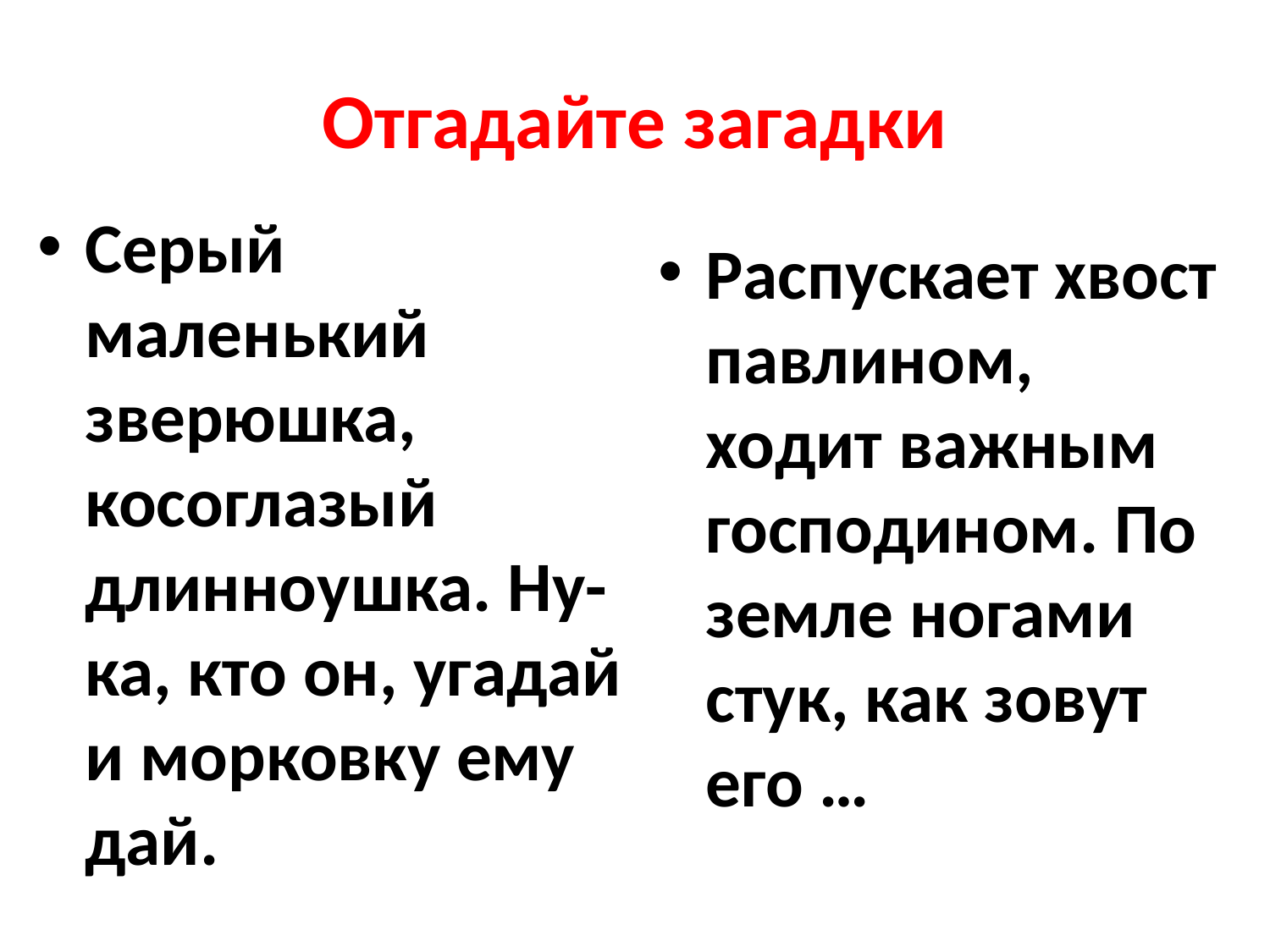

# Отгадайте загадки
Серый маленький зверюшка, косоглазый длинноушка. Ну-ка, кто он, угадай и морковку ему дай.
Распускает хвост павлином, ходит важным господином. По земле ногами стук, как зовут его …